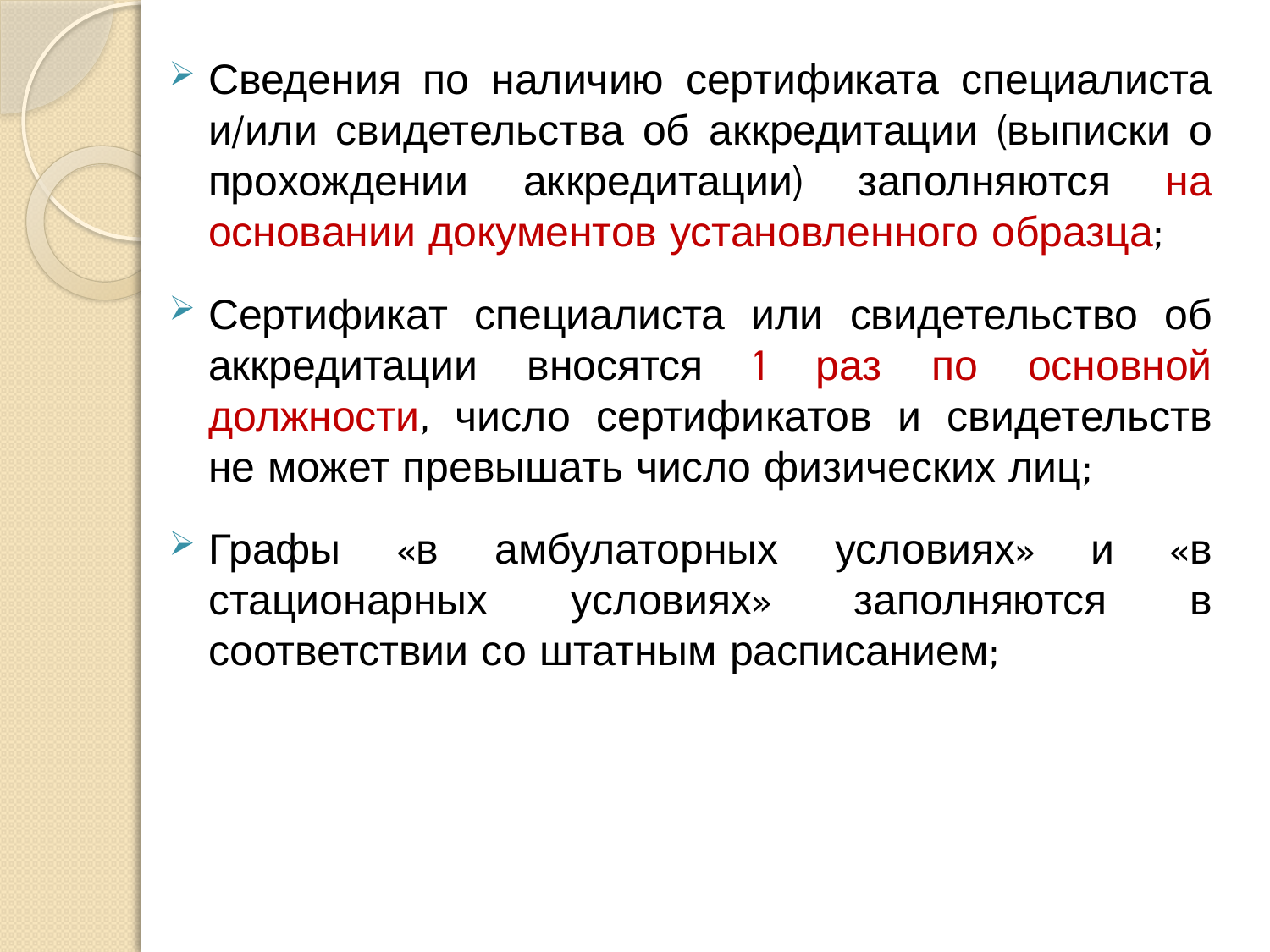

Сведения по наличию сертификата специалиста и/или свидетельства об аккредитации (выписки о прохождении аккредитации) заполняются на основании документов установленного образца;
Сертификат специалиста или свидетельство об аккредитации вносятся 1 раз по основной должности, число сертификатов и свидетельств не может превышать число физических лиц;
Графы «в амбулаторных условиях» и «в стационарных условиях» заполняются в соответствии со штатным расписанием;